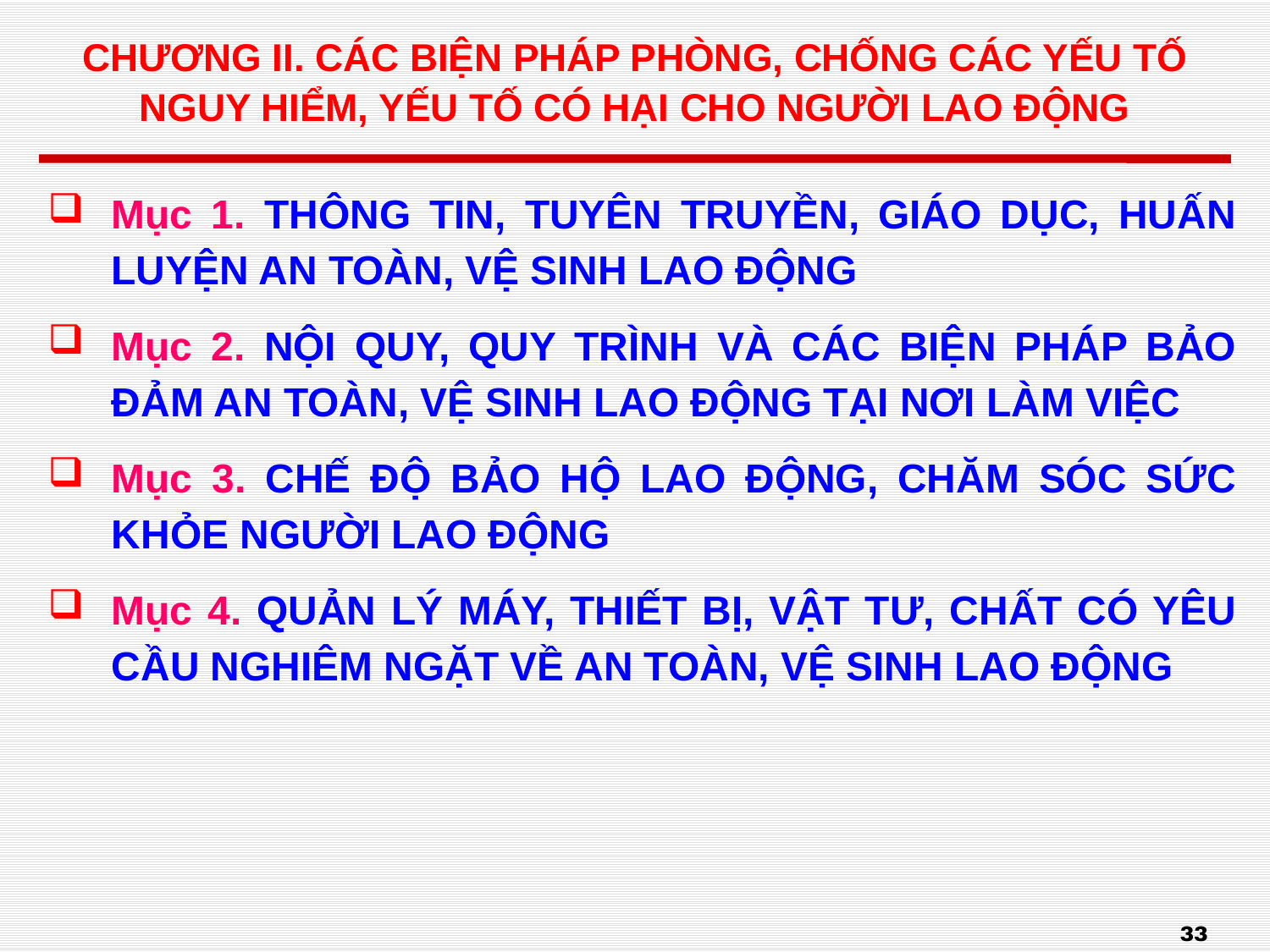

# CHƯƠNG II. CÁC BIỆN PHÁP PHÒNG, CHỐNG CÁC YẾU TỐ NGUY HIỂM, YẾU TỐ CÓ HẠI CHO NGƯỜI LAO ĐỘNG
Mục 1. THÔNG TIN, TUYÊN TRUYỀN, GIÁO DỤC, HUẤN LUYỆN AN TOÀN, VỆ SINH LAO ĐỘNG
Mục 2. NỘI QUY, QUY TRÌNH VÀ CÁC BIỆN PHÁP BẢO ĐẢM AN TOÀN, VỆ SINH LAO ĐỘNG TẠI NƠI LÀM VIỆC
Mục 3. CHẾ ĐỘ BẢO HỘ LAO ĐỘNG, CHĂM SÓC SỨC KHỎE NGƯỜI LAO ĐỘNG
Mục 4. QUẢN LÝ MÁY, THIẾT BỊ, VẬT TƯ, CHẤT CÓ YÊU CẦU NGHIÊM NGẶT VỀ AN TOÀN, VỆ SINH LAO ĐỘNG